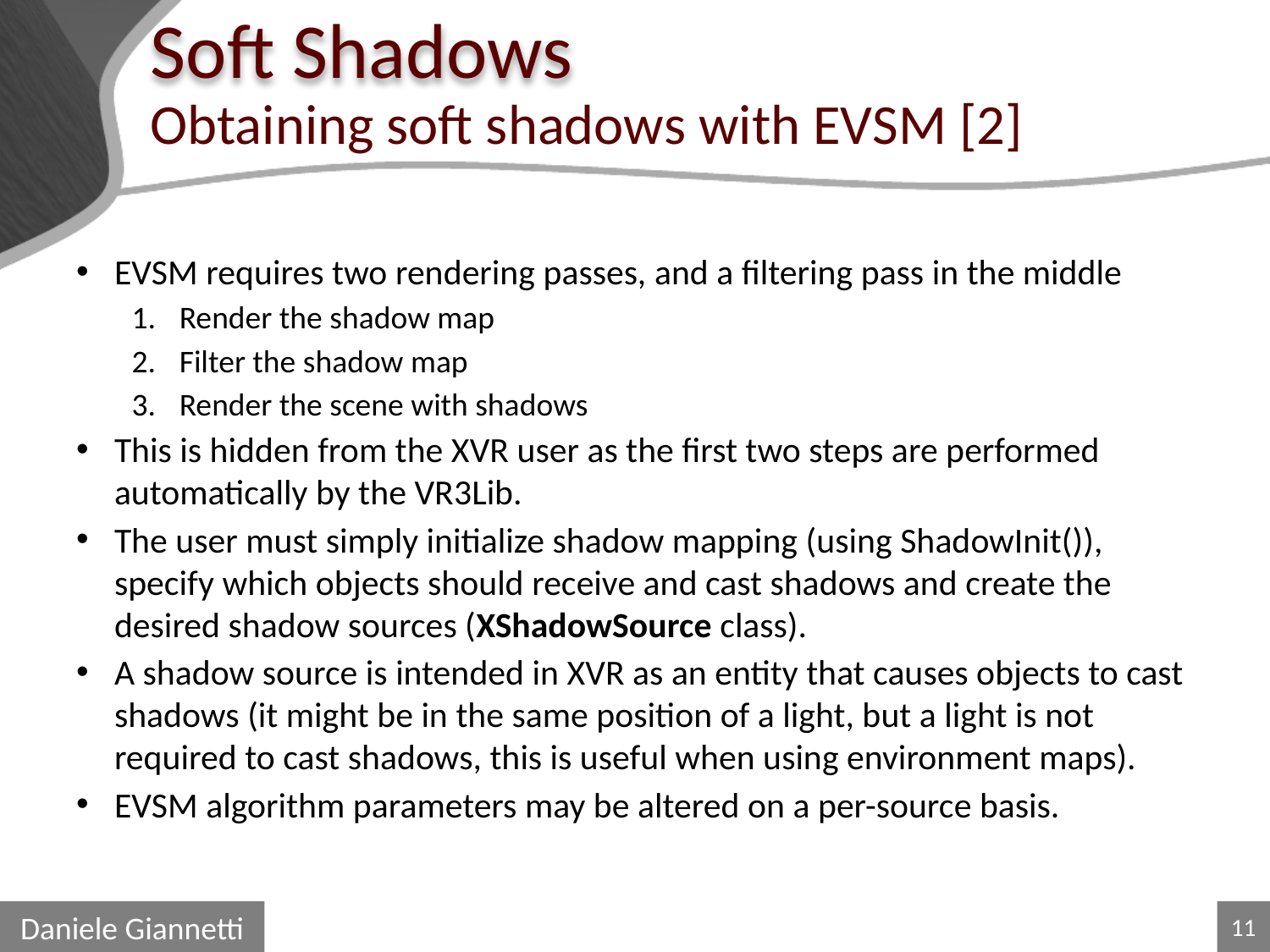

# Soft Shadows
Obtaining soft shadows with EVSM [2]
EVSM requires two rendering passes, and a filtering pass in the middle
Render the shadow map
Filter the shadow map
Render the scene with shadows
This is hidden from the XVR user as the first two steps are performed automatically by the VR3Lib.
The user must simply initialize shadow mapping (using ShadowInit()), specify which objects should receive and cast shadows and create the desired shadow sources (XShadowSource class).
A shadow source is intended in XVR as an entity that causes objects to cast shadows (it might be in the same position of a light, but a light is not required to cast shadows, this is useful when using environment maps).
EVSM algorithm parameters may be altered on a per-source basis.
Daniele Giannetti
11